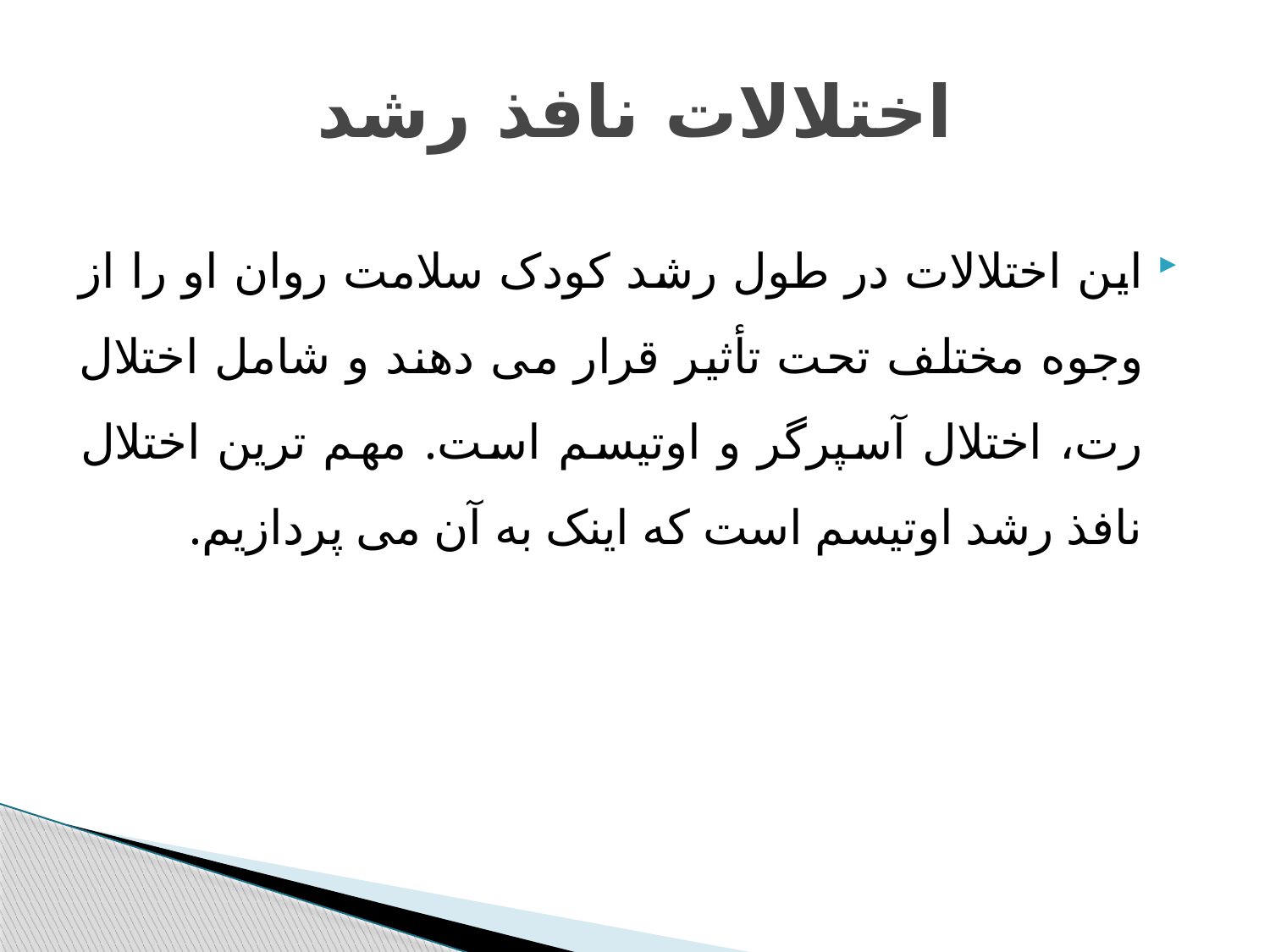

# اختلالات نافذ رشد
این اختلالات در طول رشد کودک سلامت روان او را از وجوه مختلف تحت تأثیر قرار می دهند و شامل اختلال رت، اختلال آسپرگر و اوتیسم است. مهم ترین اختلال نافذ رشد اوتیسم است که اینک به آن می پردازیم.